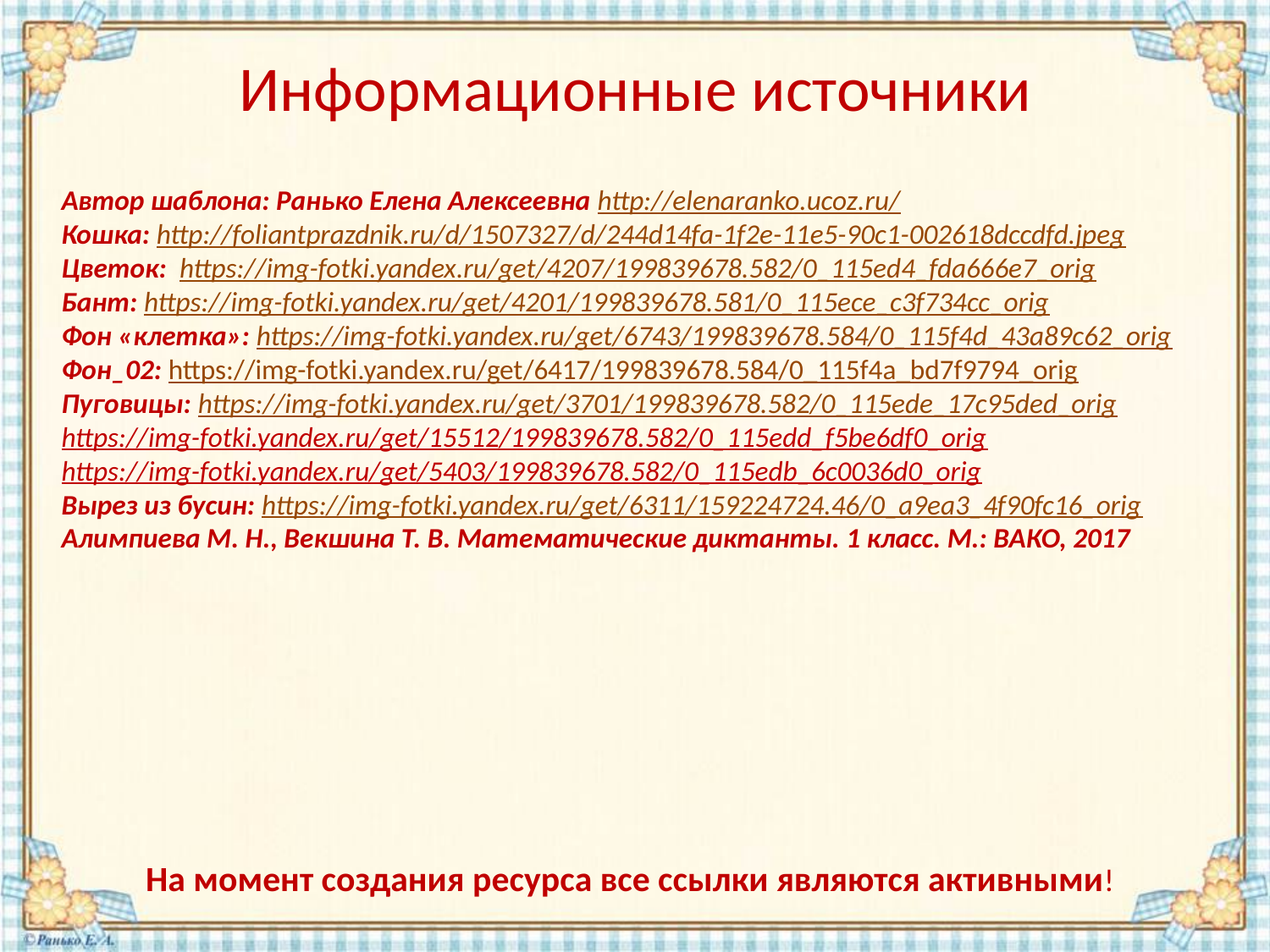

# Информационные источники
Автор шаблона: Ранько Елена Алексеевна http://elenaranko.ucoz.ru/
Кошка: http://foliantprazdnik.ru/d/1507327/d/244d14fa-1f2e-11e5-90c1-002618dccdfd.jpeg
Цветок:  https://img-fotki.yandex.ru/get/4207/199839678.582/0_115ed4_fda666e7_orig
Бант: https://img-fotki.yandex.ru/get/4201/199839678.581/0_115ece_c3f734cc_orig
Фон «клетка»: https://img-fotki.yandex.ru/get/6743/199839678.584/0_115f4d_43a89c62_orig
Фон_02: https://img-fotki.yandex.ru/get/6417/199839678.584/0_115f4a_bd7f9794_orig
Пуговицы: https://img-fotki.yandex.ru/get/3701/199839678.582/0_115ede_17c95ded_orig
https://img-fotki.yandex.ru/get/15512/199839678.582/0_115edd_f5be6df0_orig
https://img-fotki.yandex.ru/get/5403/199839678.582/0_115edb_6c0036d0_orig
Вырез из бусин: https://img-fotki.yandex.ru/get/6311/159224724.46/0_a9ea3_4f90fc16_orig
Алимпиева М. Н., Векшина Т. В. Математические диктанты. 1 класс. М.: ВАКО, 2017
На момент создания ресурса все ссылки являются активными!